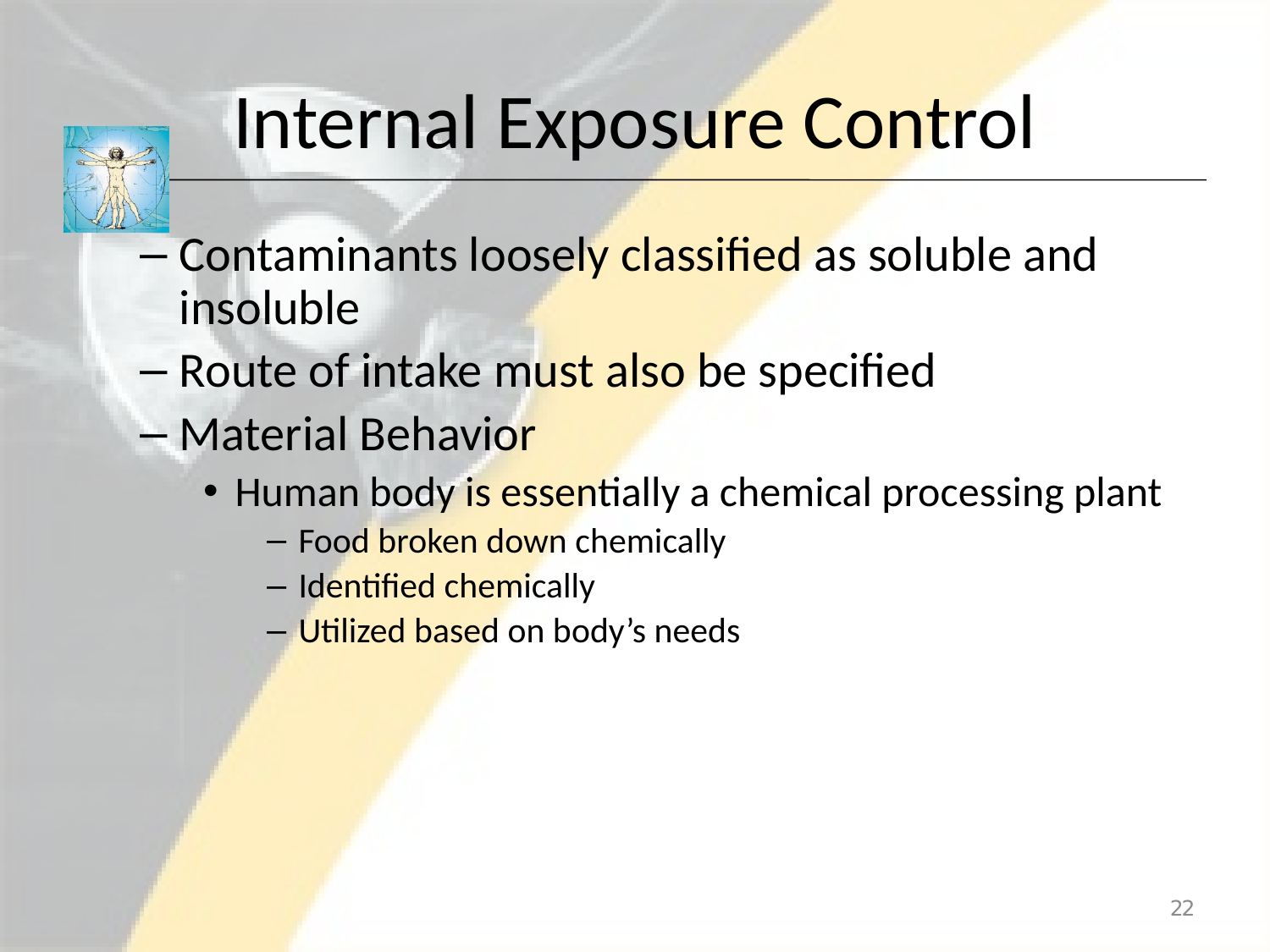

# Internal Exposure Control
Contaminants loosely classified as soluble and insoluble
Route of intake must also be specified
Material Behavior
Human body is essentially a chemical processing plant
Food broken down chemically
Identified chemically
Utilized based on body’s needs
22